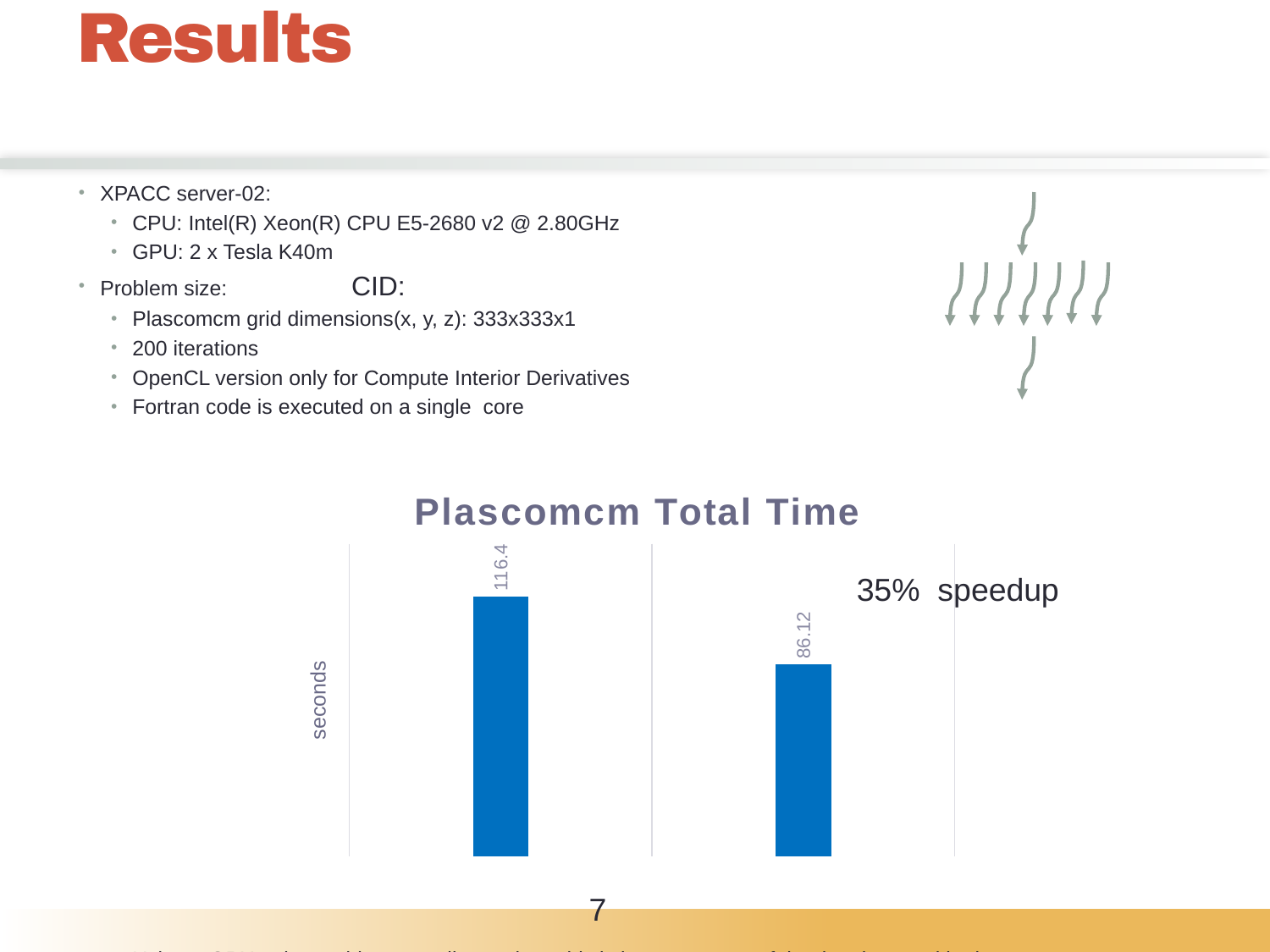

# Results
XPACC server-02:
CPU: Intel(R) Xeon(R) CPU E5-2680 v2 @ 2.80GHz
GPU: 2 x Tesla K40m
Problem size: 									      CID:
Plascomcm grid dimensions(x, y, z): 333x333x1
200 iterations
OpenCL version only for Compute Interior Derivatives
Fortran code is executed on a single  core

Using a GPU only provides a small speed up, this is because most of the time is spend in data movement

### Chart: Plascomcm Total Time

| Category | Total Time |
|---|---|
| Fortran | 116.4 |
| OpenCL (GPU) | 86.12 |
35%  speedup
7